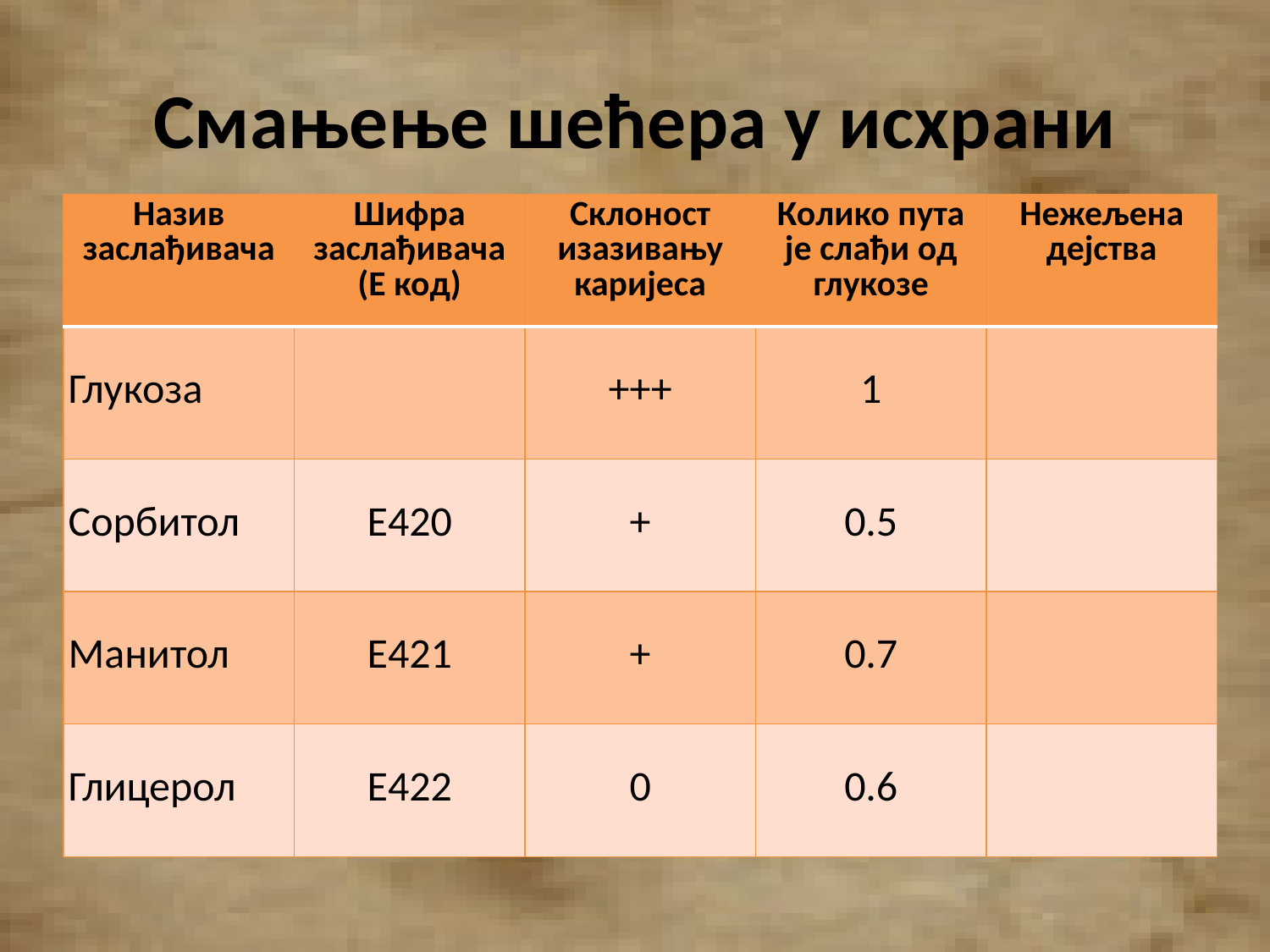

# Смањење шећера у исхрани

| Назив заслађивача | Шифра заслађивача (Е код) | Склоност изазивању каријеса | Колико пута је слађи од глукозе | Нежељена дејства |
| --- | --- | --- | --- | --- |
| Глукоза |  | +++ | 1 |  |
| Сорбитол | Е420 | + | 0.5 |  |
| Манитол | Е421 | + | 0.7 |  |
| Глицерол | Е422 | 0 | 0.6 |  |